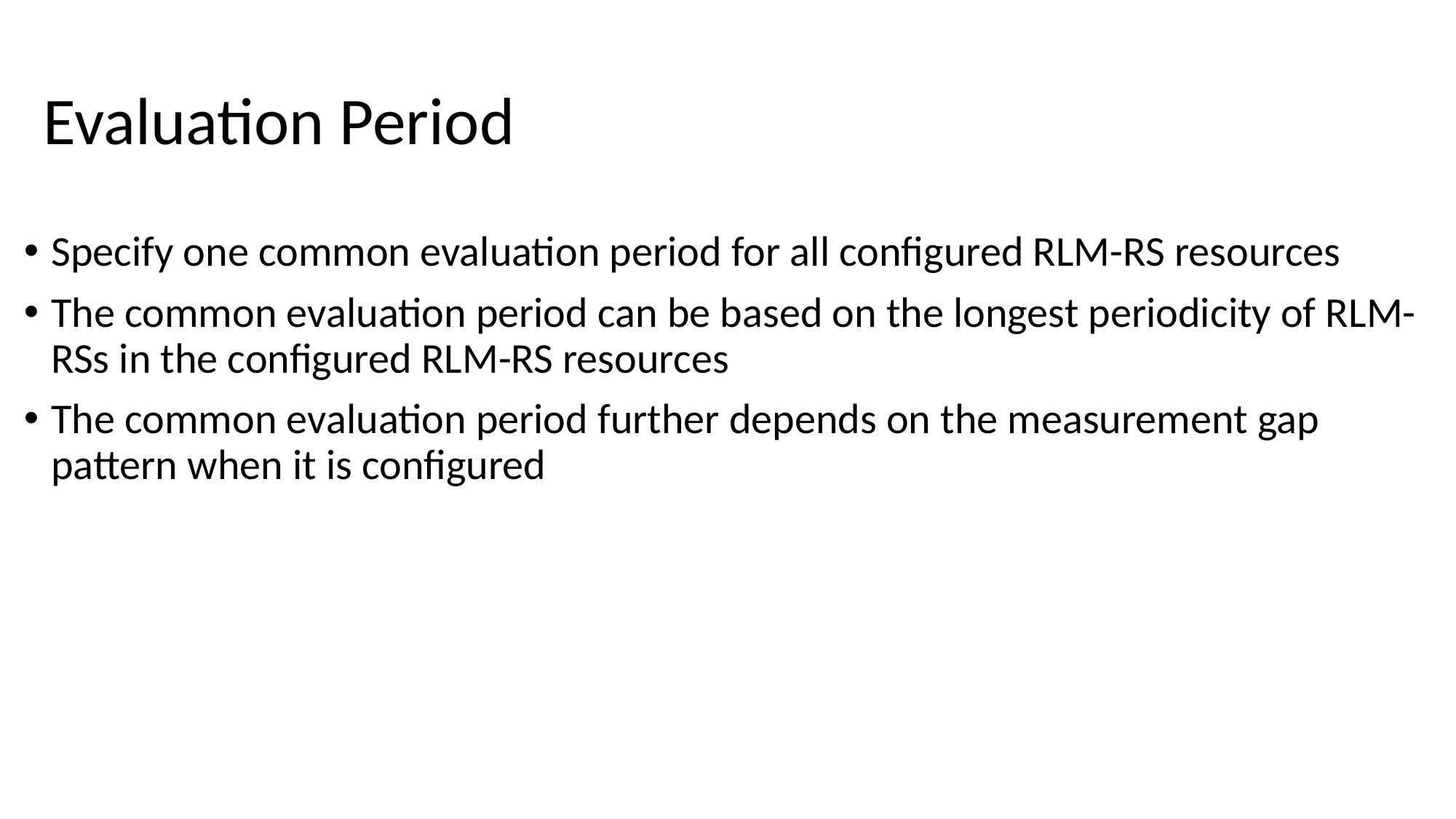

# Evaluation Period
Specify one common evaluation period for all configured RLM-RS resources
The common evaluation period can be based on the longest periodicity of RLM-RSs in the configured RLM-RS resources
The common evaluation period further depends on the measurement gap pattern when it is configured